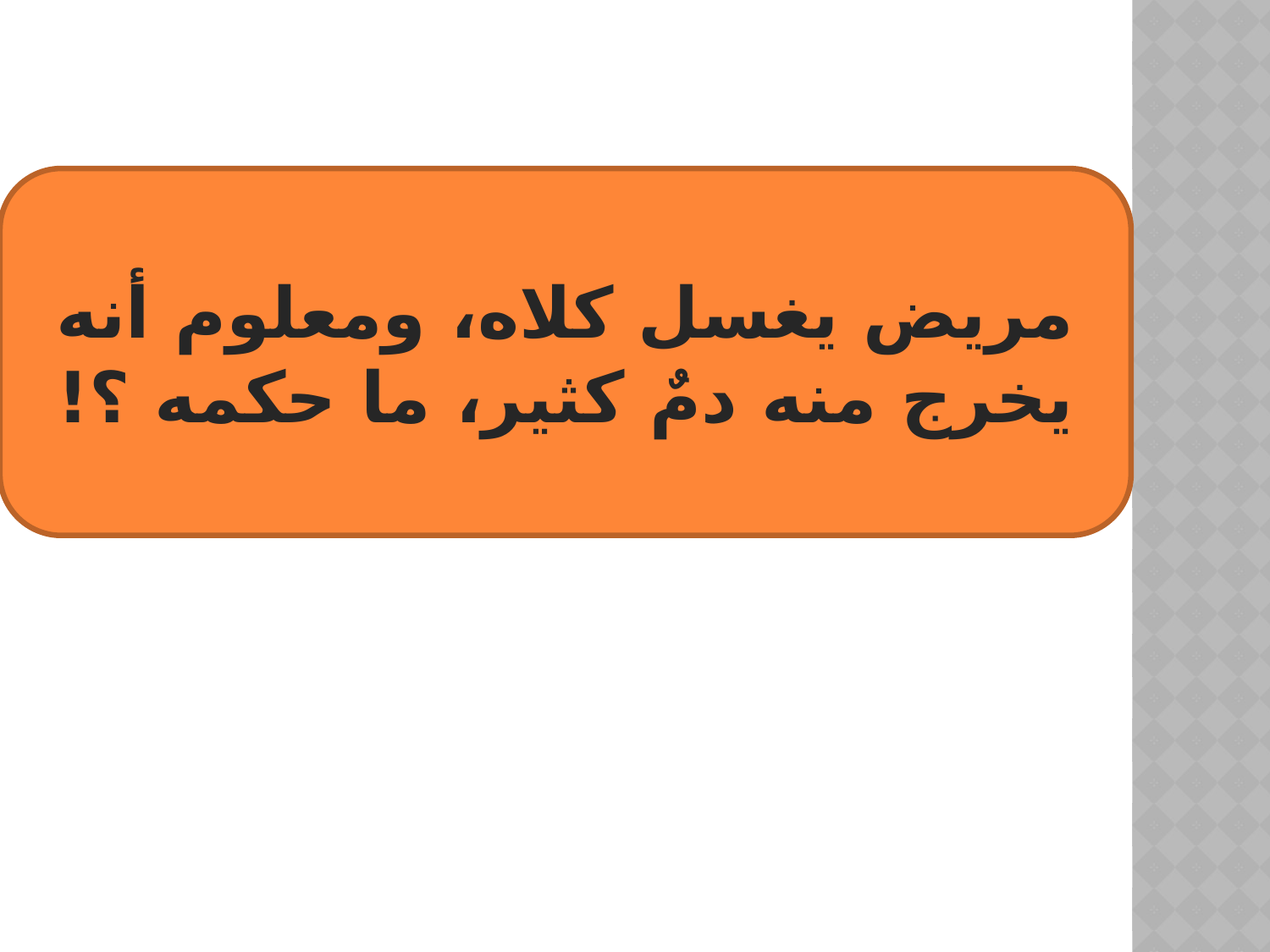

مريض يغسل كلاه، ومعلوم أنه يخرج منه دمٌ كثير، ما حكمه ؟!